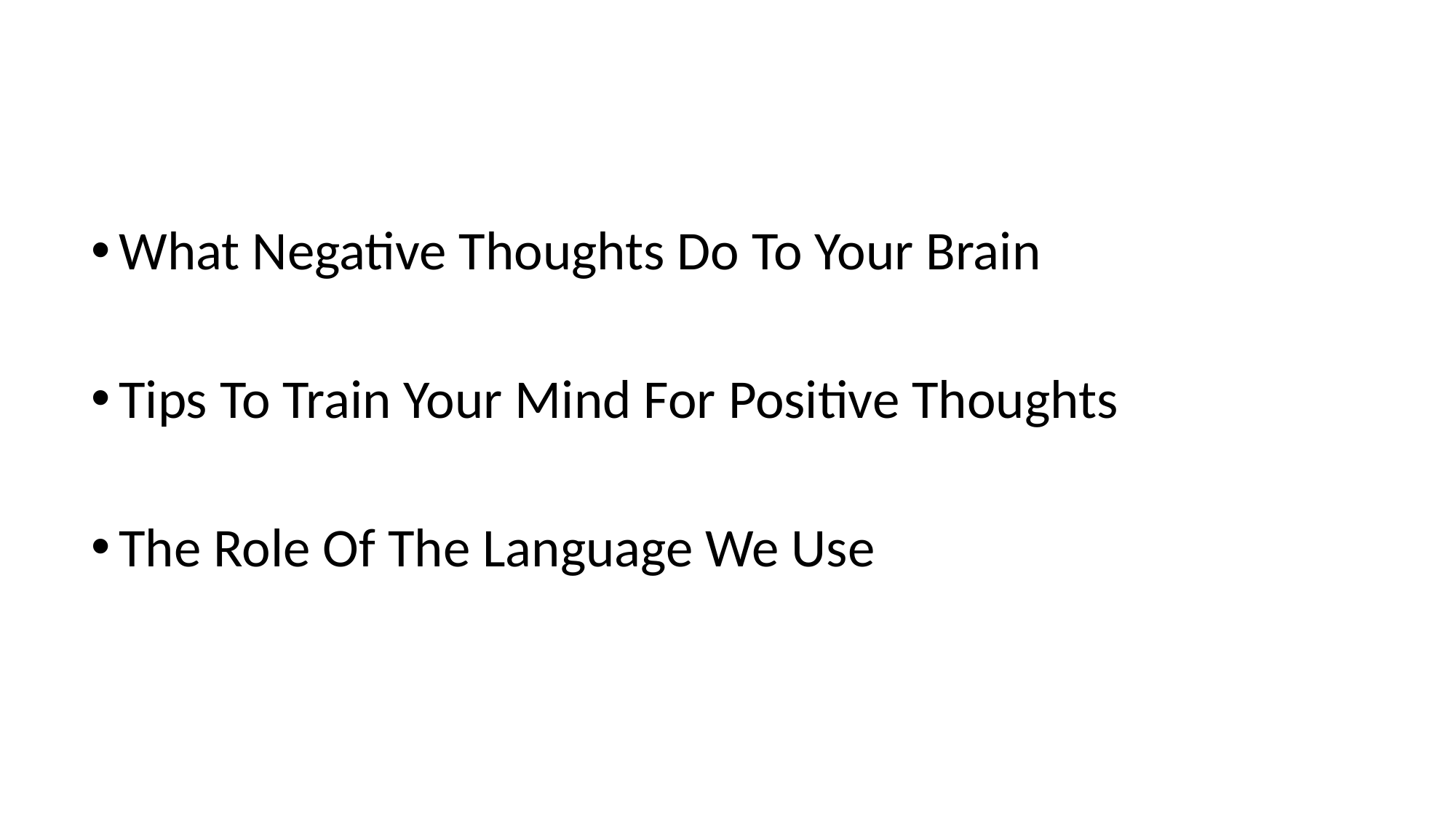

What Negative Thoughts Do To Your Brain

Tips To Train Your Mind For Positive Thoughts

The Role Of The Language We Use